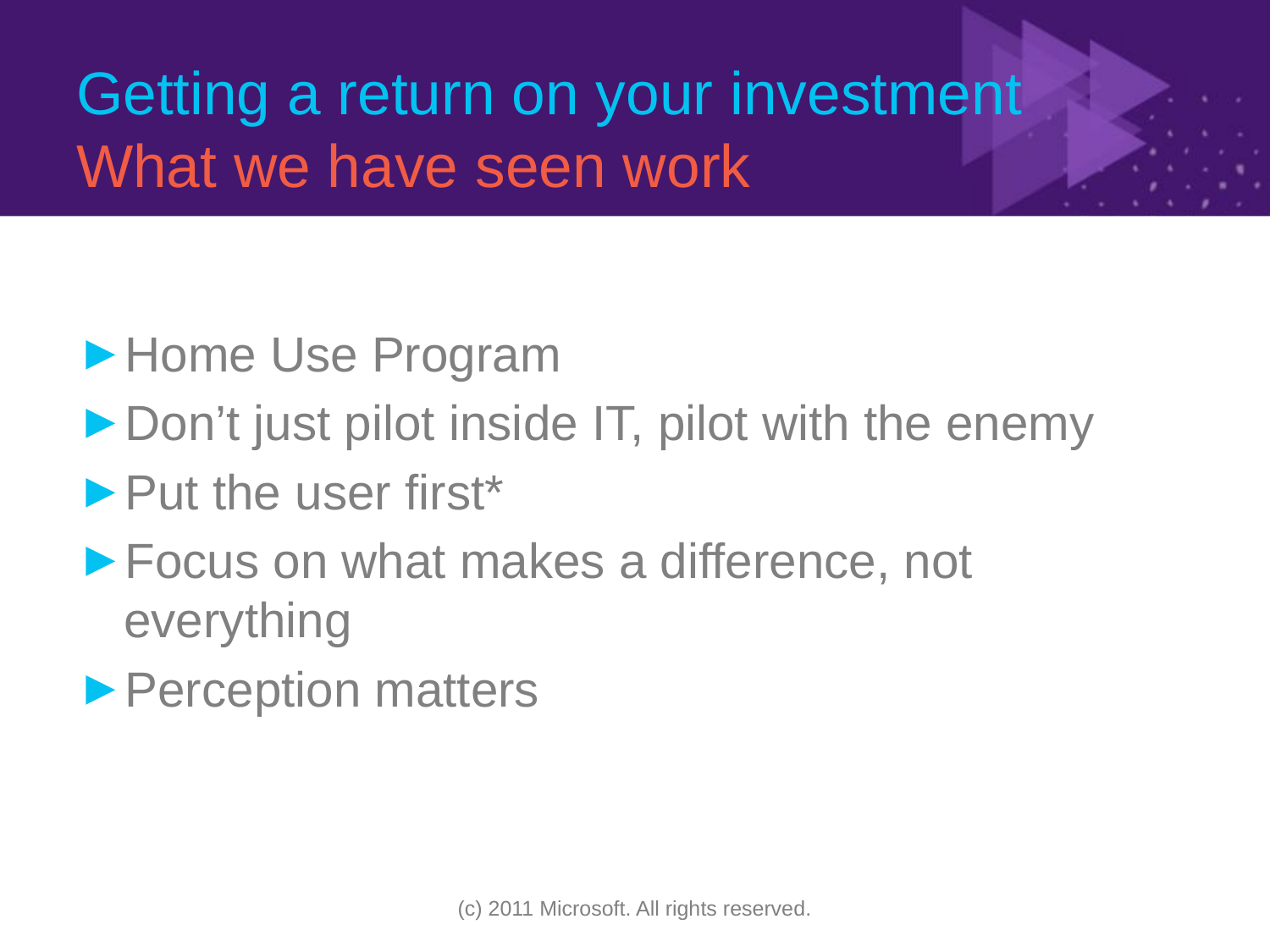

# Getting a return on your investment What we have seen work
Home Use Program
Don’t just pilot inside IT, pilot with the enemy
Put the user first*
Focus on what makes a difference, not everything
Perception matters

(c) 2011 Microsoft. All rights reserved.